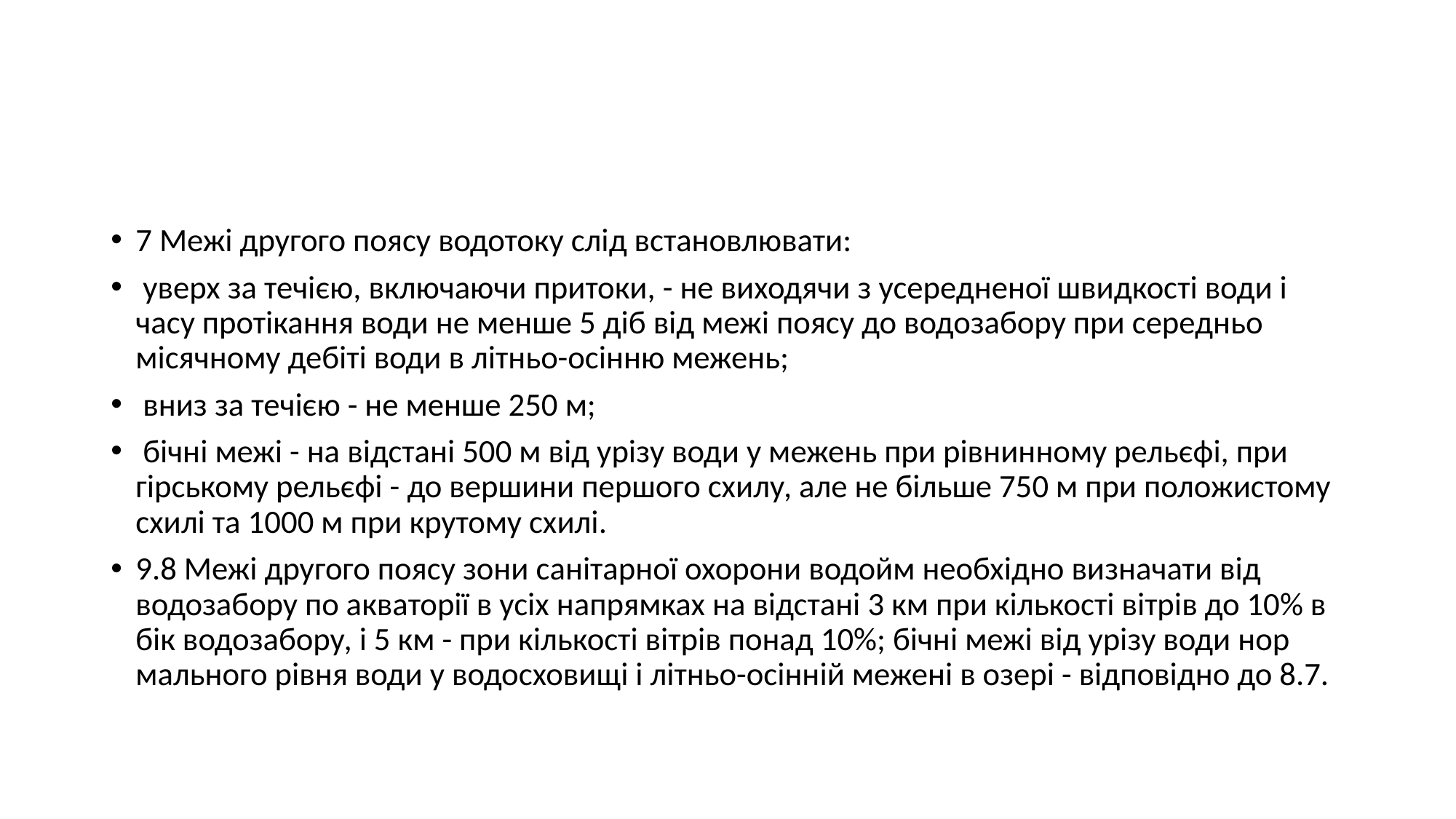

#
7 Межі другого поясу водотоку слід встановлювати:
 уверх за течією, включаючи притоки, - не виходячи з усередненої швидкості води і часу протікання води не менше 5 діб від межі поясу до водозабору при середньо­місячному дебіті води в літньо-осінню межень;
 вниз за течією - не менше 250 м;
 бічні межі - на відстані 500 м від урізу води у межень при рівнинному рельєфі, при гірському рельєфі - до вершини першого схилу, але не більше 750 м при положистому схилі та 1000 м при крутому схилі.
9.8 Межі другого поясу зони санітарної охорони водойм необхідно визначати від водозабору по акваторії в усіх напрямках на відстані 3 км при кількості вітрів до 10% в бік водозабору, і 5 км - при кількості вітрів понад 10%; бічні межі від урізу води нор­мального рівня води у водосховищі і літньо-осінній межені в озері - відповідно до 8.7.